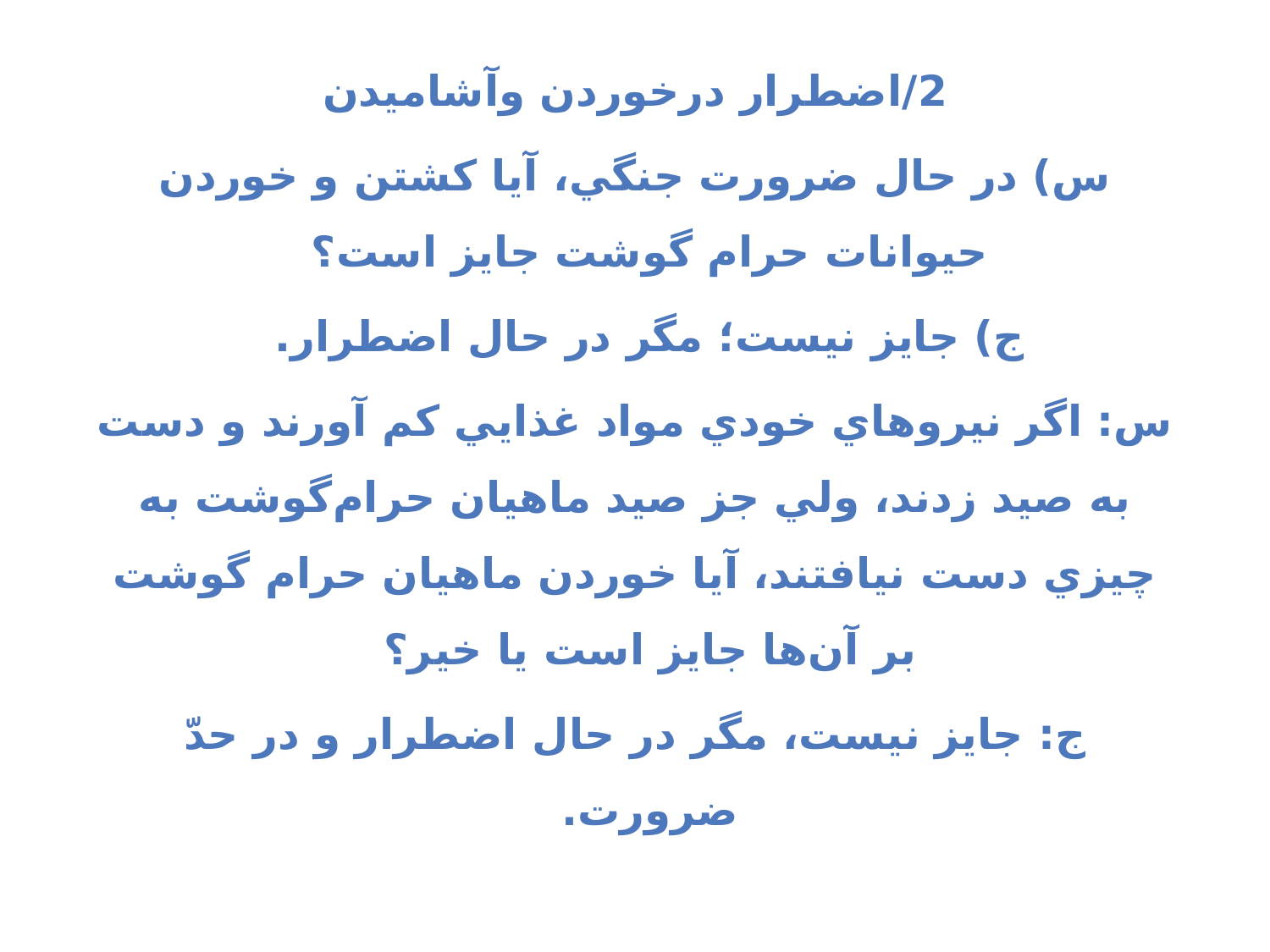

2/اضطرار درخوردن وآشامیدن
س) در حال ضرورت جنگي، آيا كشتن و خوردن حيوانات حرام گوشت جايز است؟
ج) جايز نيست؛ مگر در حال اضطرار.
س: اگر نيروهاي خودي مواد غذايي كم آورند و دست به صيد زدند، ولي جز صيد ماهيان حرام‌گوشت به چيزي دست نيافتند، آيا خوردن ماهيان حرام گوشت بر آن‌ها جايز است يا خير؟
ج: جايز نيست، مگر در حال اضطرار و در حدّ ضرورت.